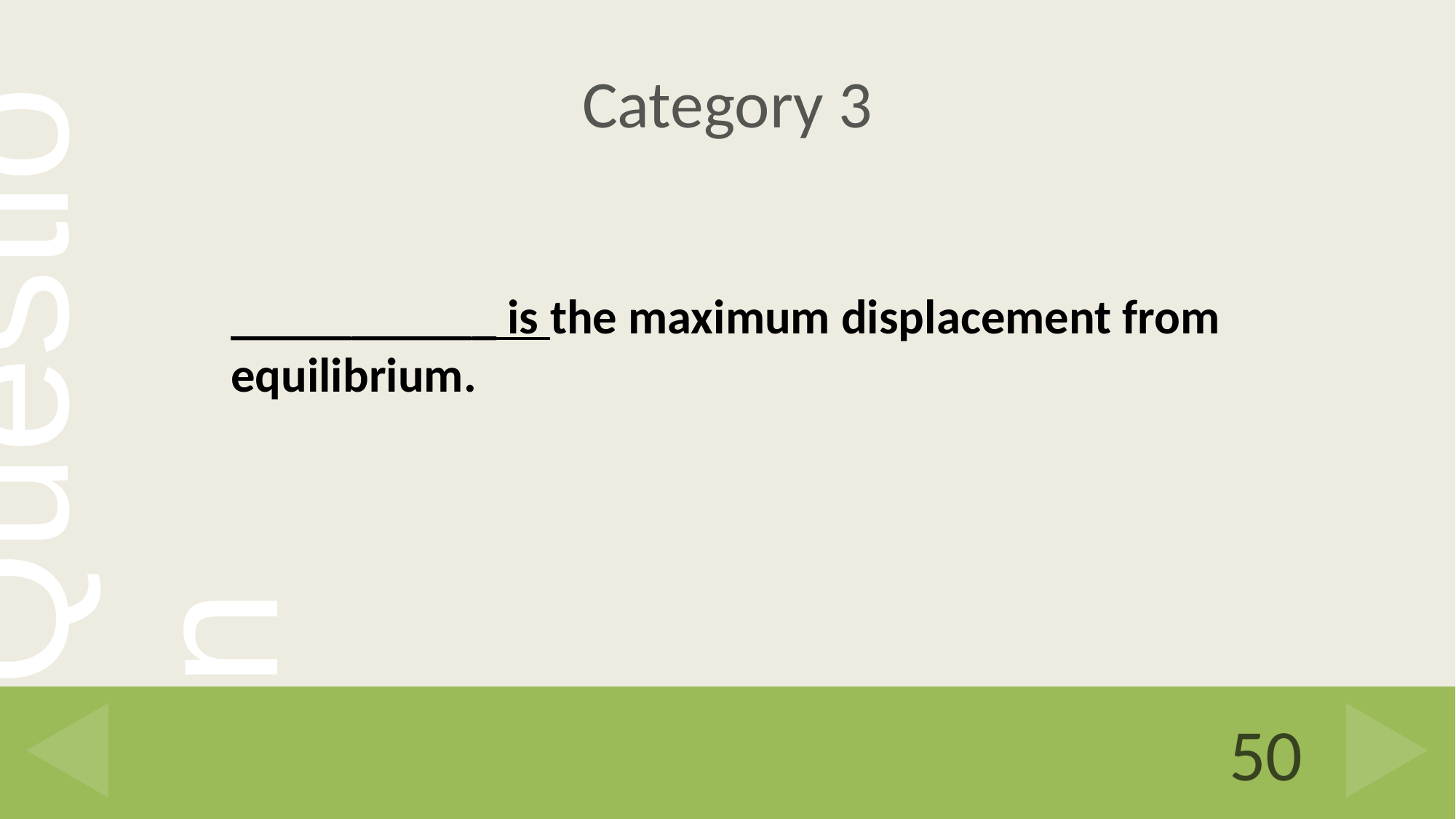

# Category 3
___________ is the maximum displacement from equilibrium.
50